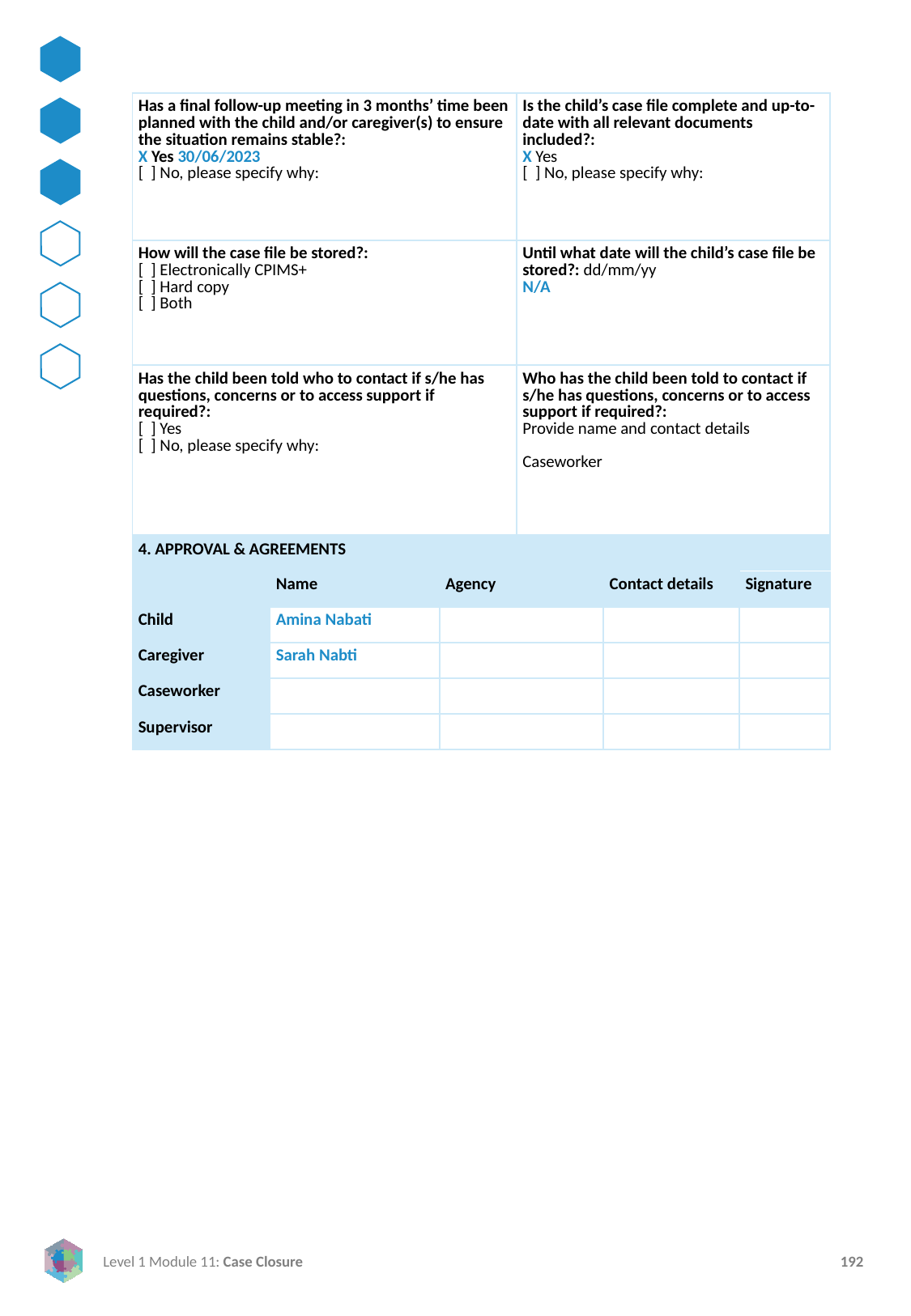

| Has a final follow-up meeting in 3 months’ time been planned with the child and/or caregiver(s) to ensure the situation remains stable?: X Yes 30/06/2023 [ ] No, please specify why: |  |  | Is the child’s case file complete and up-to-date with all relevant documents included?: X Yes [ ] No, please specify why: | Is the child’s case file complete and up-to-date with all relevant documents included?: X Yes [ ] No, please specify why: |  |
| --- | --- | --- | --- | --- | --- |
| How will the case file be stored?: [ ] Electronically CPIMS+ [ ] Hard copy [ ] Both |  |  | Until what date will the child’s case file be stored?: dd/mm/yy N/A | Until what date will the child’s case file be stored?: dd/mm/yy N/A |  |
| Has the child been told who to contact if s/he has questions, concerns or to access support if required?: [ ] Yes [ ] No, please specify why: |  |  | Who has the child been told to contact if s/he has questions, concerns or to access support if required?: Provide name and contact details   Caseworker | Who has the child been told to contact if s/he has questions, concerns or to access support if required?: Provide name and contact details   Caseworker |  |
| 4. APPROVAL & AGREEMENTS |  |  |  |  |  |
|  | Name | Agency |  | Contact details | Signature |
| Child | Amina Nabati |  |  |  |  |
| Caregiver | Sarah Nabti |  |  |  |  |
| Caseworker |  |  |  |  |  |
| Supervisor |  |  |  |  |  |